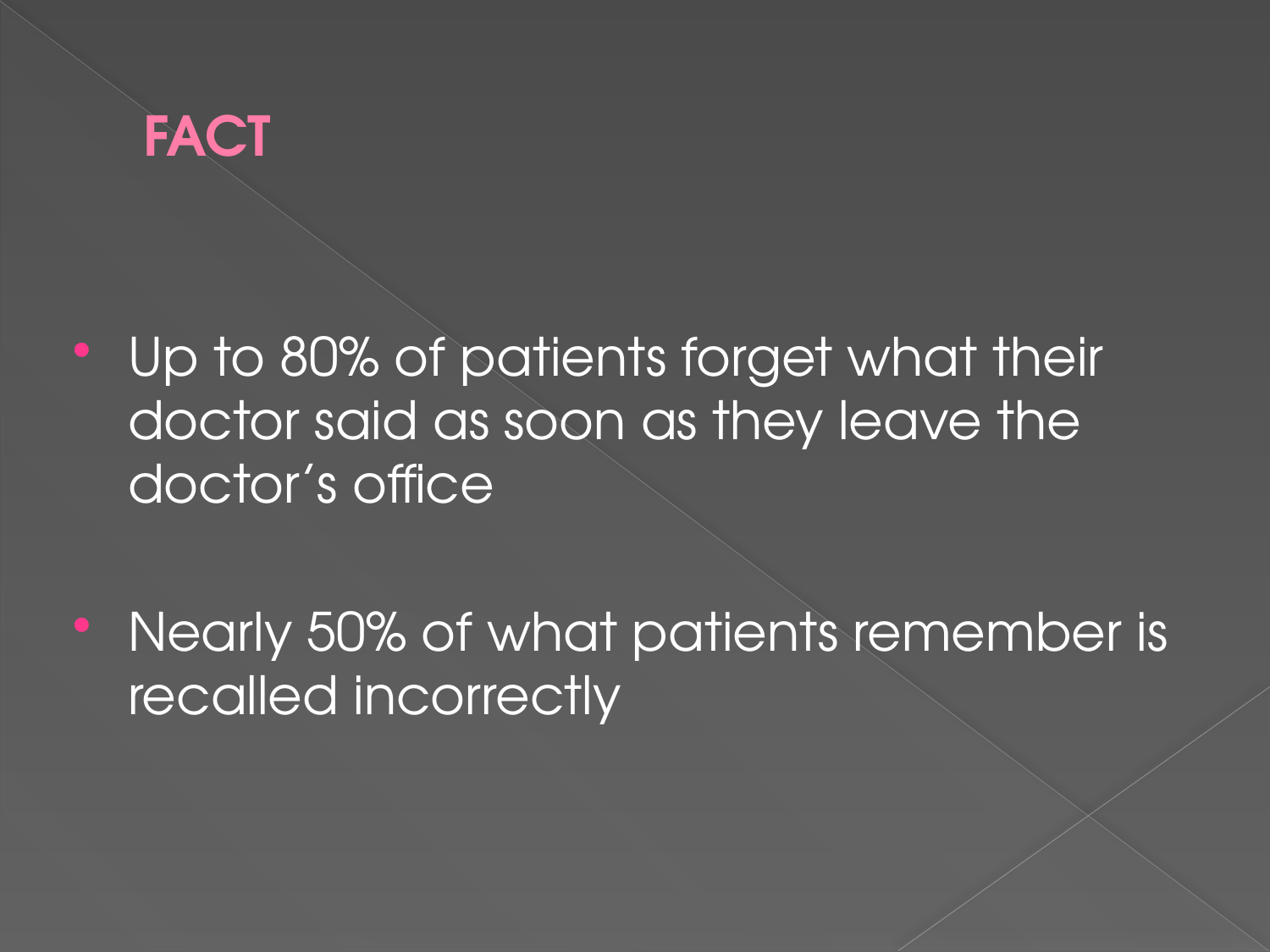

# FACT

Up to 80% of patients forget what their doctor said as soon as they leave the doctor’s office

Nearly 50% of what patients remember is recalled incorrectly